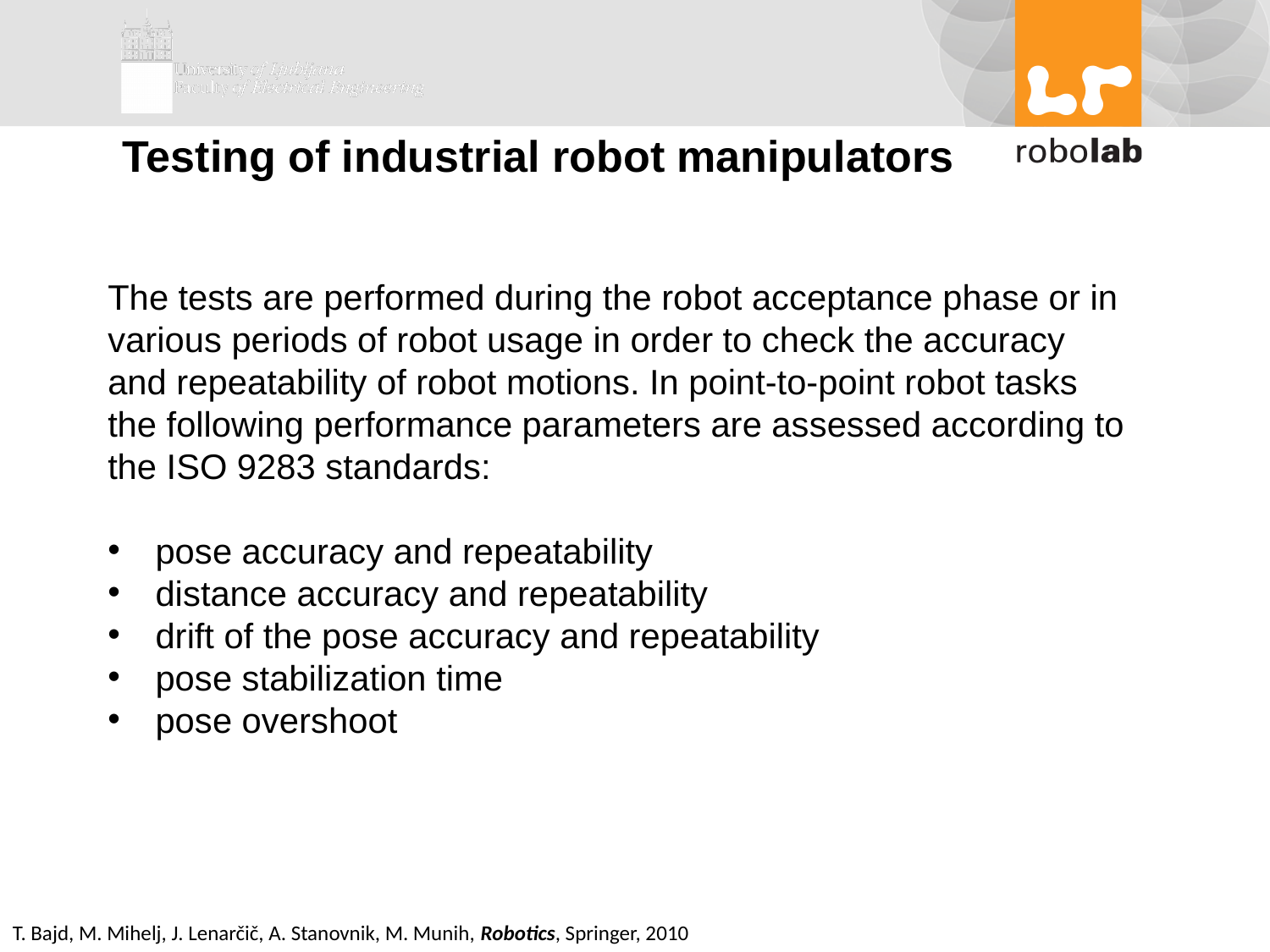

# Testing of industrial robot manipulators
The tests are performed during the robot acceptance phase or in various periods of robot usage in order to check the accuracy and repeatability of robot motions. In point-to-point robot tasks the following performance parameters are assessed according to the ISO 9283 standards:

pose accuracy and repeatability
distance accuracy and repeatability
drift of the pose accuracy and repeatability
pose stabilization time
pose overshoot